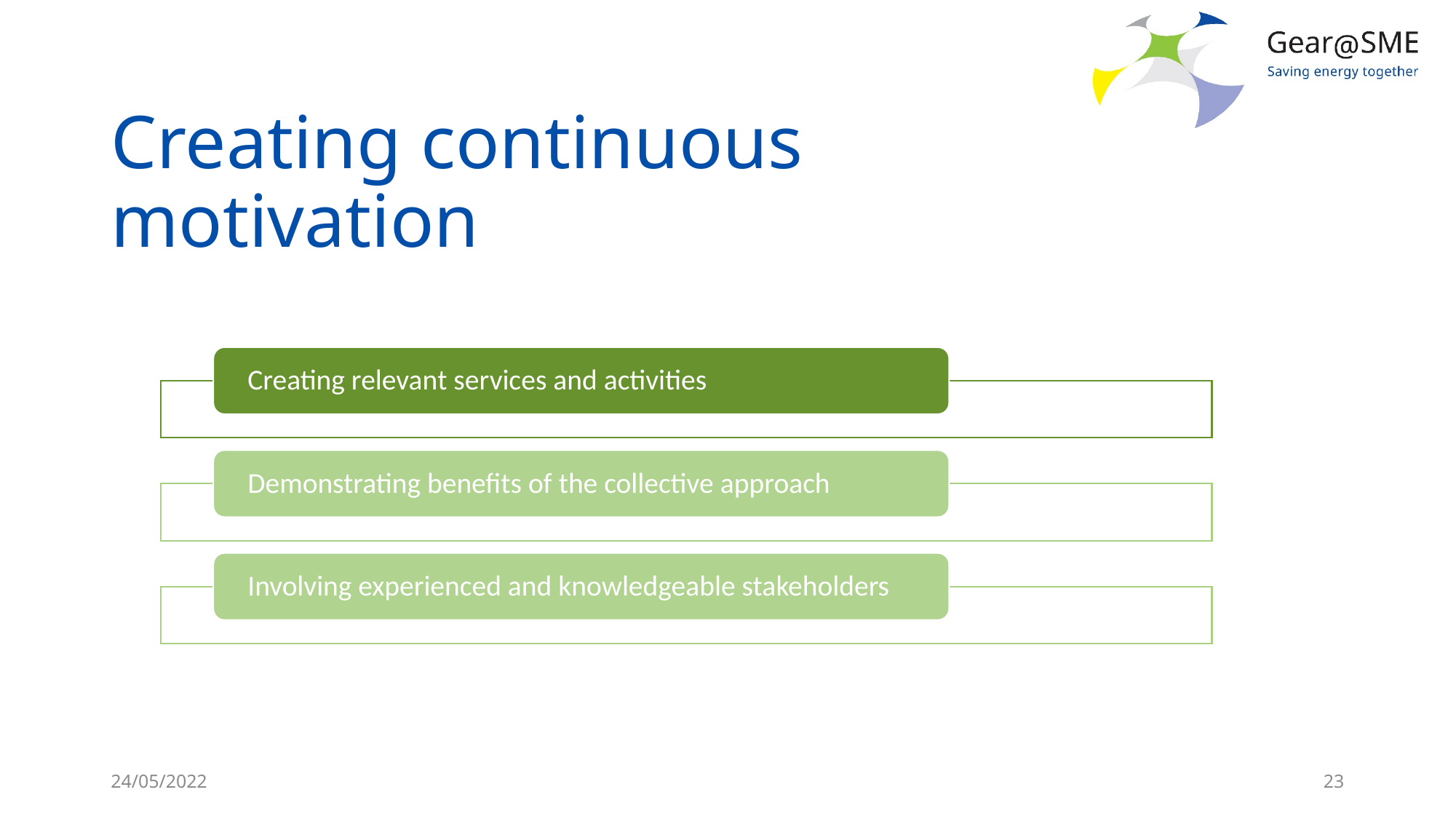

# Creating continuous motivation

Creating relevant services and activities

Demonstrating benefits of the collective approach

Involving experienced and knowledgeable stakeholders

24/05/2022
23